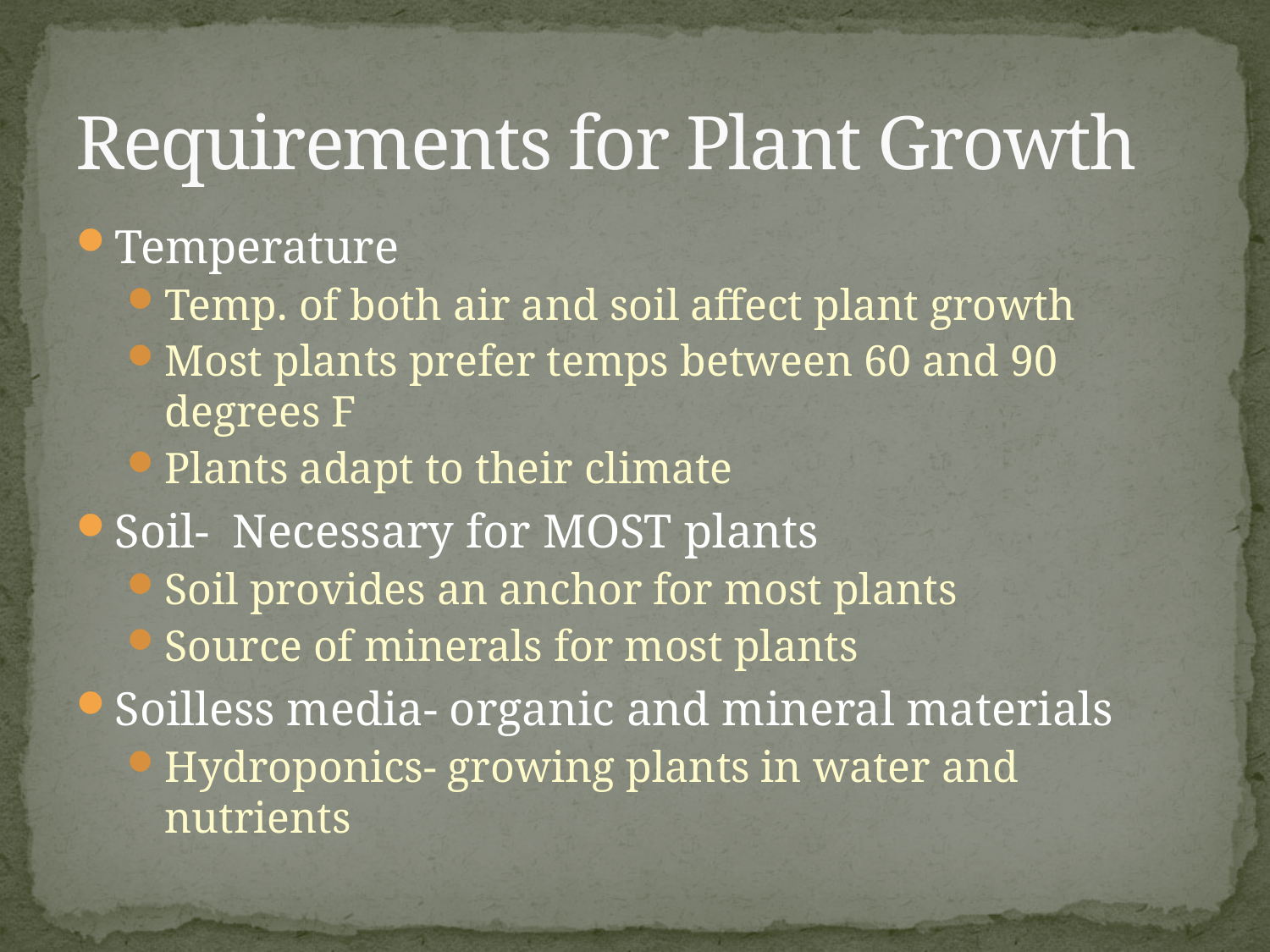

# Requirements for Plant Growth
Temperature
Temp. of both air and soil affect plant growth
Most plants prefer temps between 60 and 90 degrees F
Plants adapt to their climate
Soil-  Necessary for MOST plants
Soil provides an anchor for most plants
Source of minerals for most plants
Soilless media- organic and mineral materials
Hydroponics- growing plants in water and nutrients